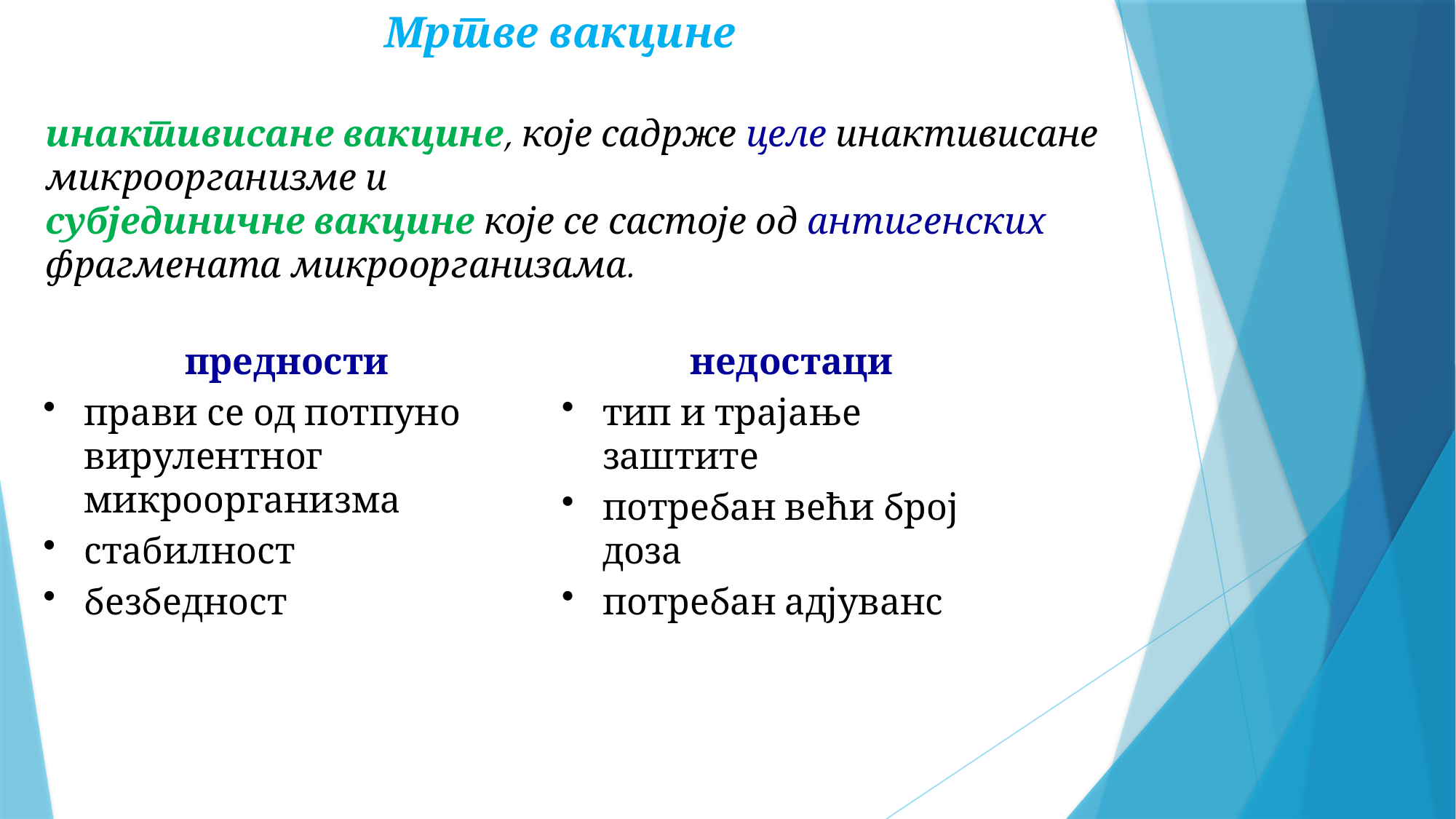

Мртве вакцине
инактивисане вакцине, које садрже целе инактивисане микроорганизме и
субјединичне вакцине које се састоје од антигенских фрагмената микроорганизама.

предности
прави се од потпуно вирулентног микроорганизма
стабилност
безбедност
недостаци
тип и трајање заштите
потребан већи број доза
потребан адјуванс